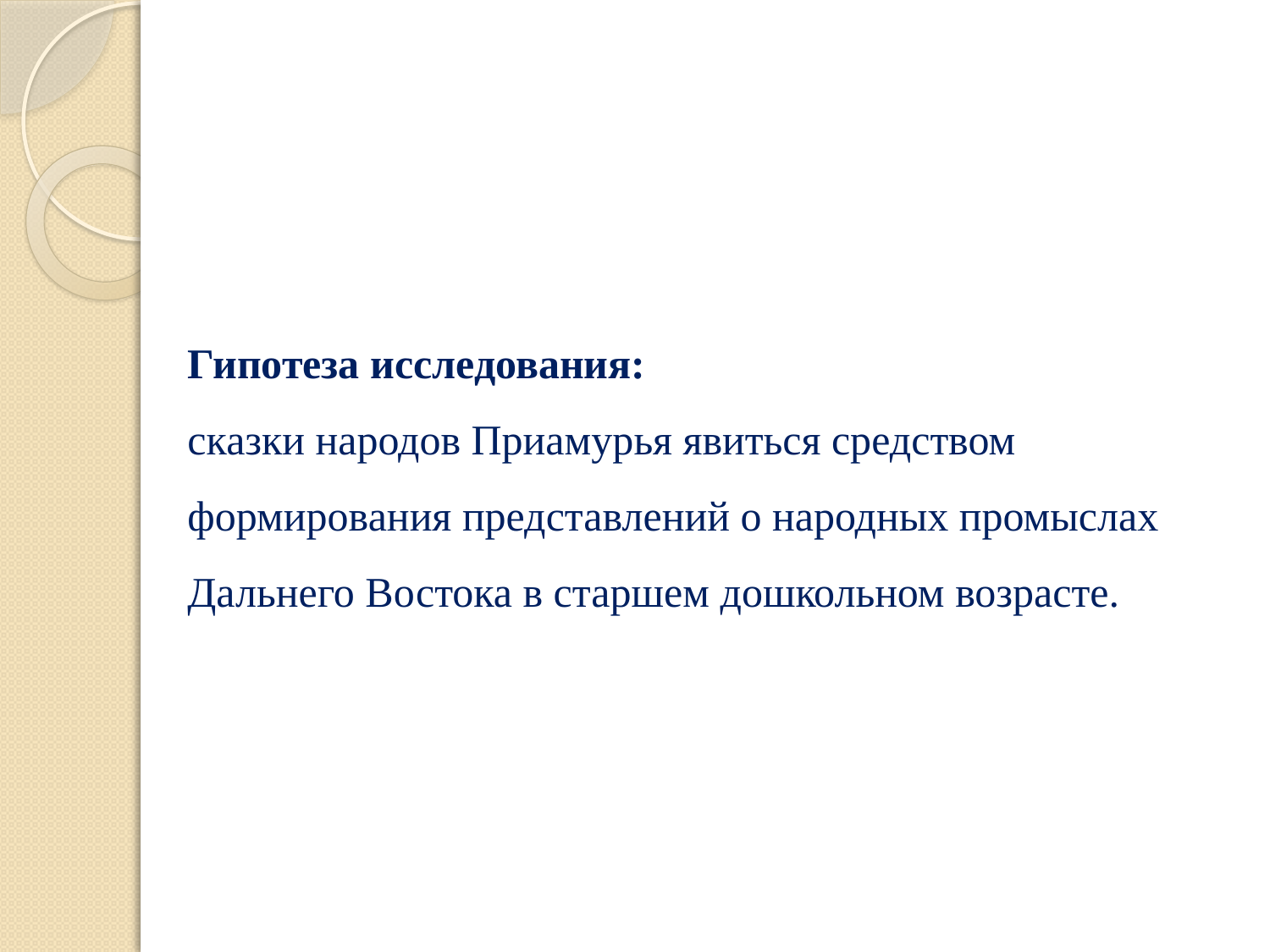

# Гипотеза исследования: сказки народов Приамурья явиться средством формирования представлений о народных промыслах Дальнего Востока в старшем дошкольном возрасте.